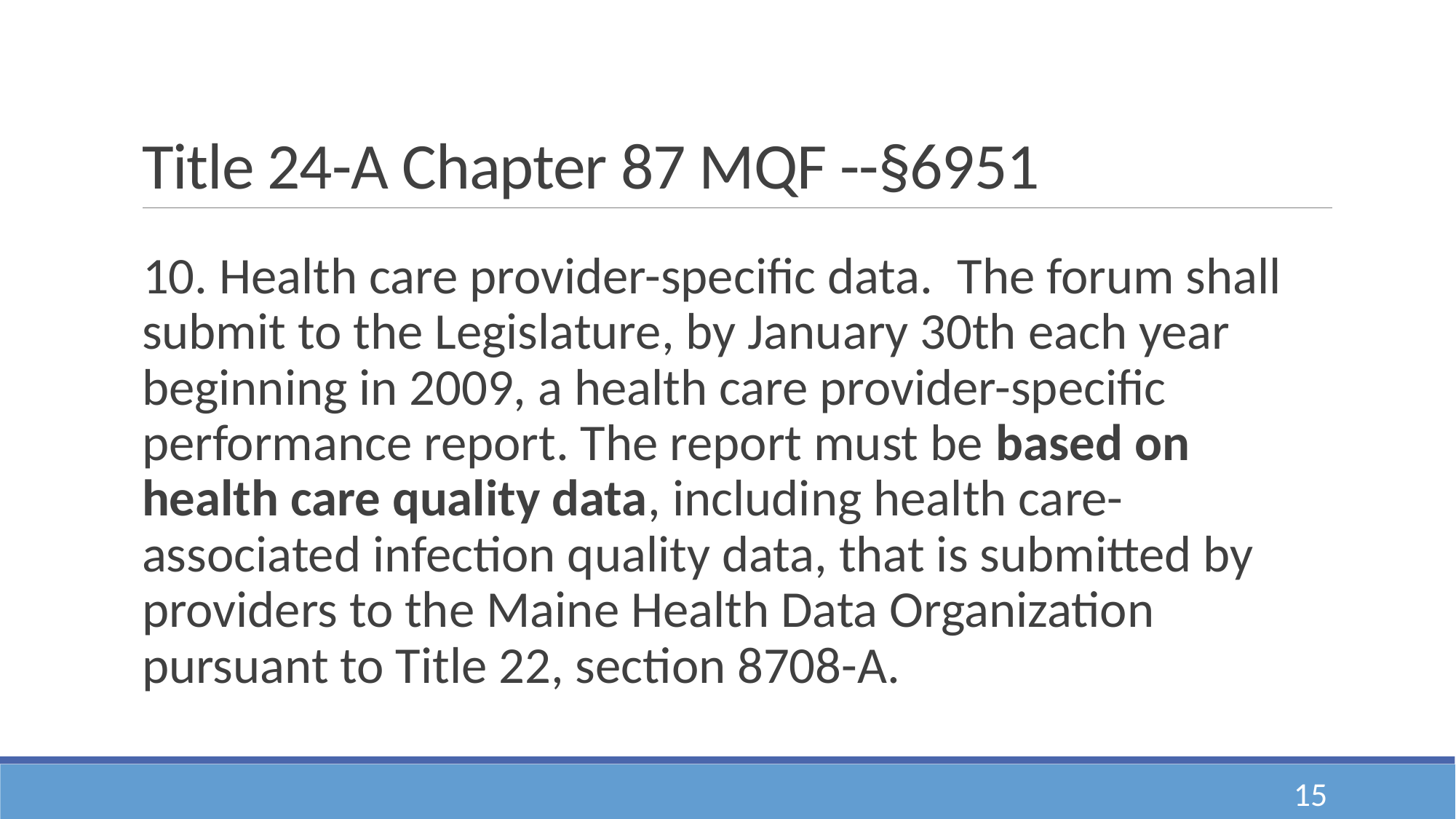

# Title 24-A Chapter 87 MQF --§6951
10. Health care provider-specific data.  The forum shall submit to the Legislature, by January 30th each year beginning in 2009, a health care provider-specific performance report. The report must be based on health care quality data, including health care-associated infection quality data, that is submitted by providers to the Maine Health Data Organization pursuant to Title 22, section 8708-A.
15